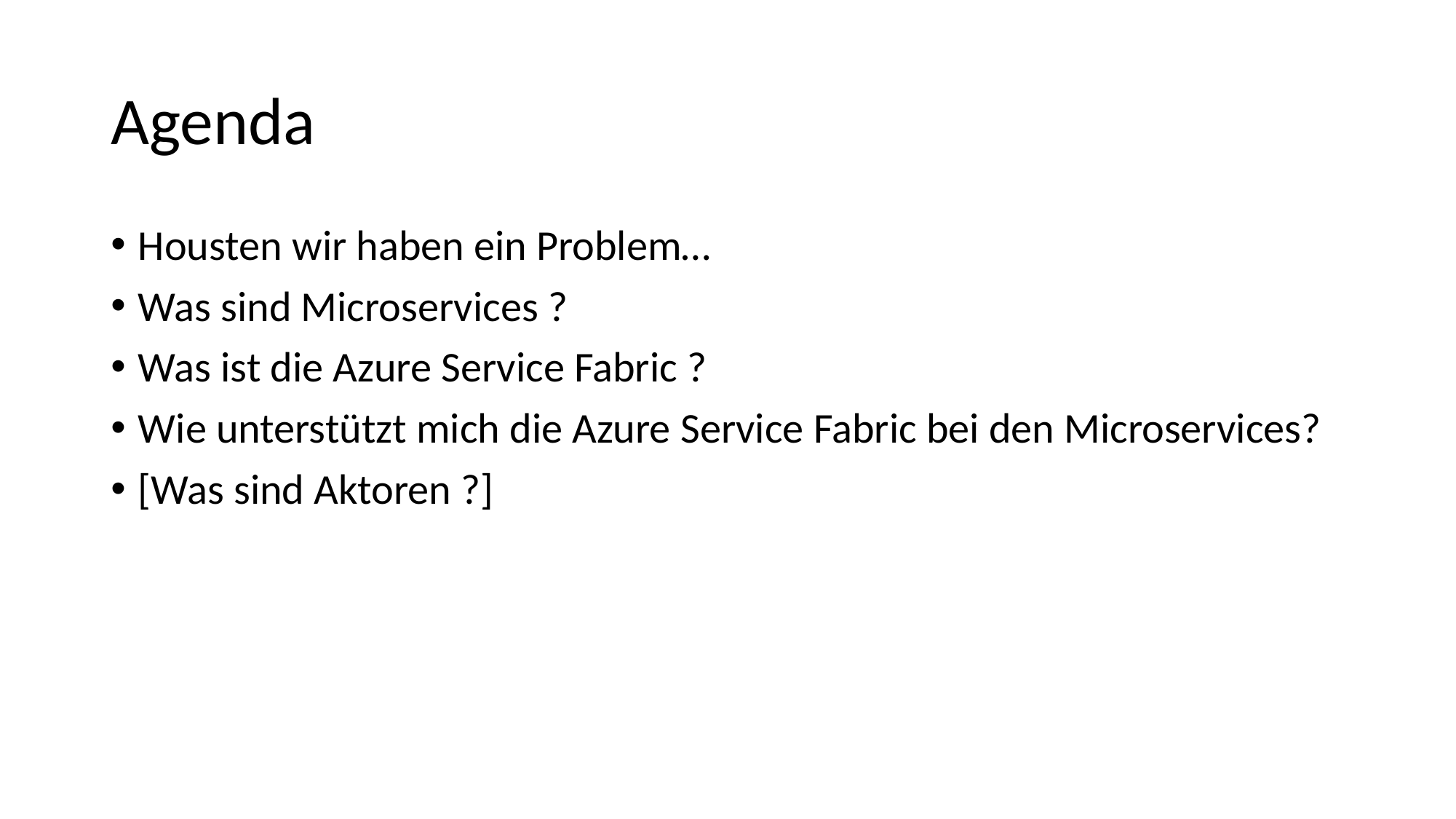

# Agenda
Housten wir haben ein Problem…
Was sind Microservices ?
Was ist die Azure Service Fabric ?
Wie unterstützt mich die Azure Service Fabric bei den Microservices?
[Was sind Aktoren ?]